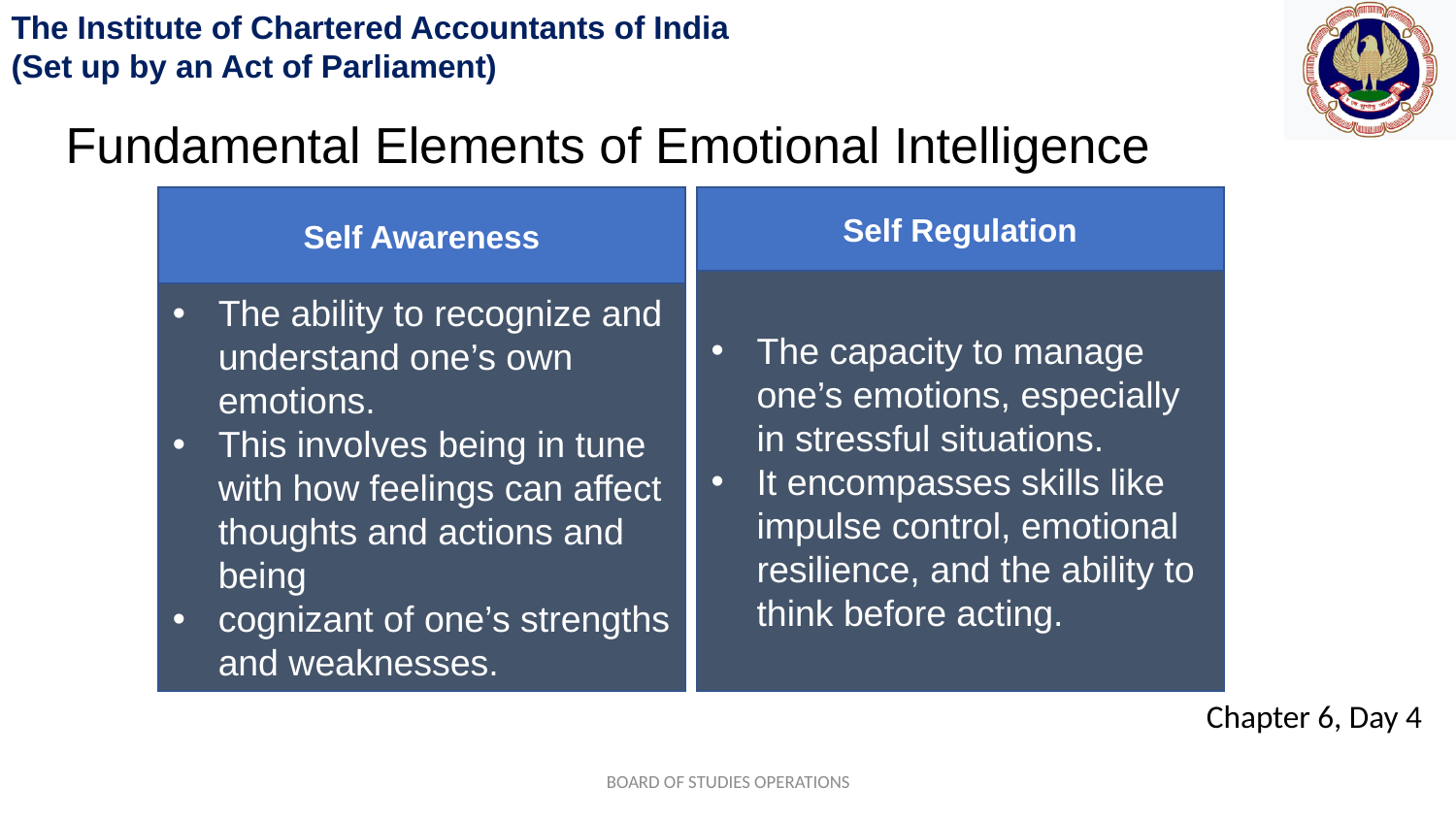

Fundamental Elements of Emotional Intelligence
Self Awareness
Self Regulation
The capacity to manage one’s emotions, especially in stressful situations.
It encompasses skills like impulse control, emotional resilience, and the ability to think before acting.
The ability to recognize and understand one’s own emotions.
This involves being in tune with how feelings can affect thoughts and actions and being
cognizant of one’s strengths and weaknesses.
BOARD OF STUDIES OPERATIONS